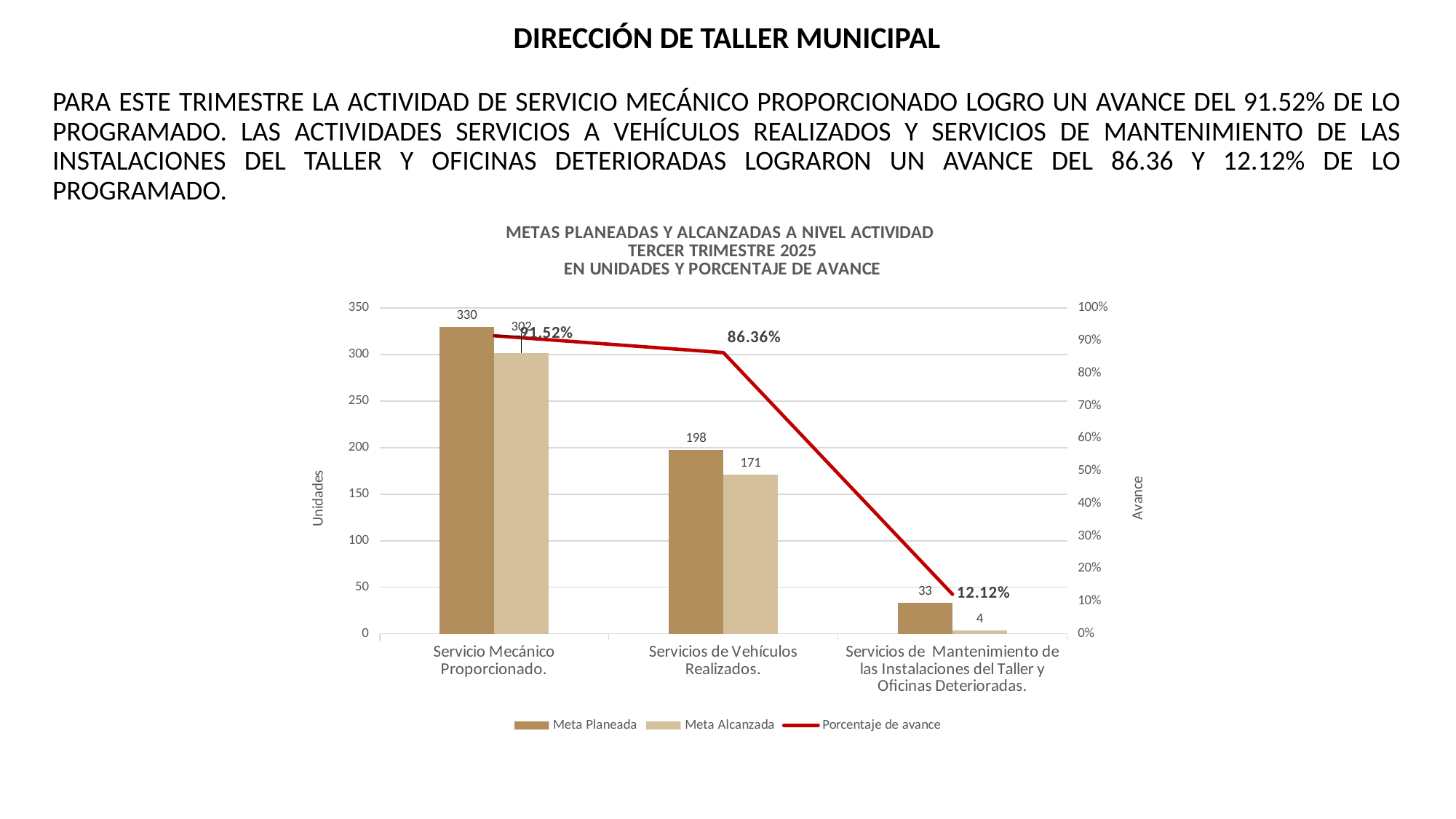

DIRECCIÓN DE TALLER MUNICIPAL
PARA ESTE TRIMESTRE LA ACTIVIDAD DE SERVICIO MECÁNICO PROPORCIONADO LOGRO UN AVANCE DEL 91.52% DE LO PROGRAMADO. LAS ACTIVIDADES SERVICIOS A VEHÍCULOS REALIZADOS Y SERVICIOS DE MANTENIMIENTO DE LAS INSTALACIONES DEL TALLER Y OFICINAS DETERIORADAS LOGRARON UN AVANCE DEL 86.36 Y 12.12% DE LO PROGRAMADO.

### Chart: METAS PLANEADAS Y ALCANZADAS A NIVEL ACTIVIDAD
TERCER TRIMESTRE 2025
EN UNIDADES Y PORCENTAJE DE AVANCE

| Category | Meta Planeada | Meta Alcanzada |  |
|---|---|---|---|
| Servicio Mecánico Proporcionado. | 330.0 | 302.0 | 0.9151515151515152 |
| Servicios de Vehículos Realizados. | 198.0 | 171.0 | 0.8636363636363636 |
| Servicios de  Mantenimiento de las Instalaciones del Taller y Oficinas Deterioradas. | 33.0 | 4.0 | 0.12121212121212122 |